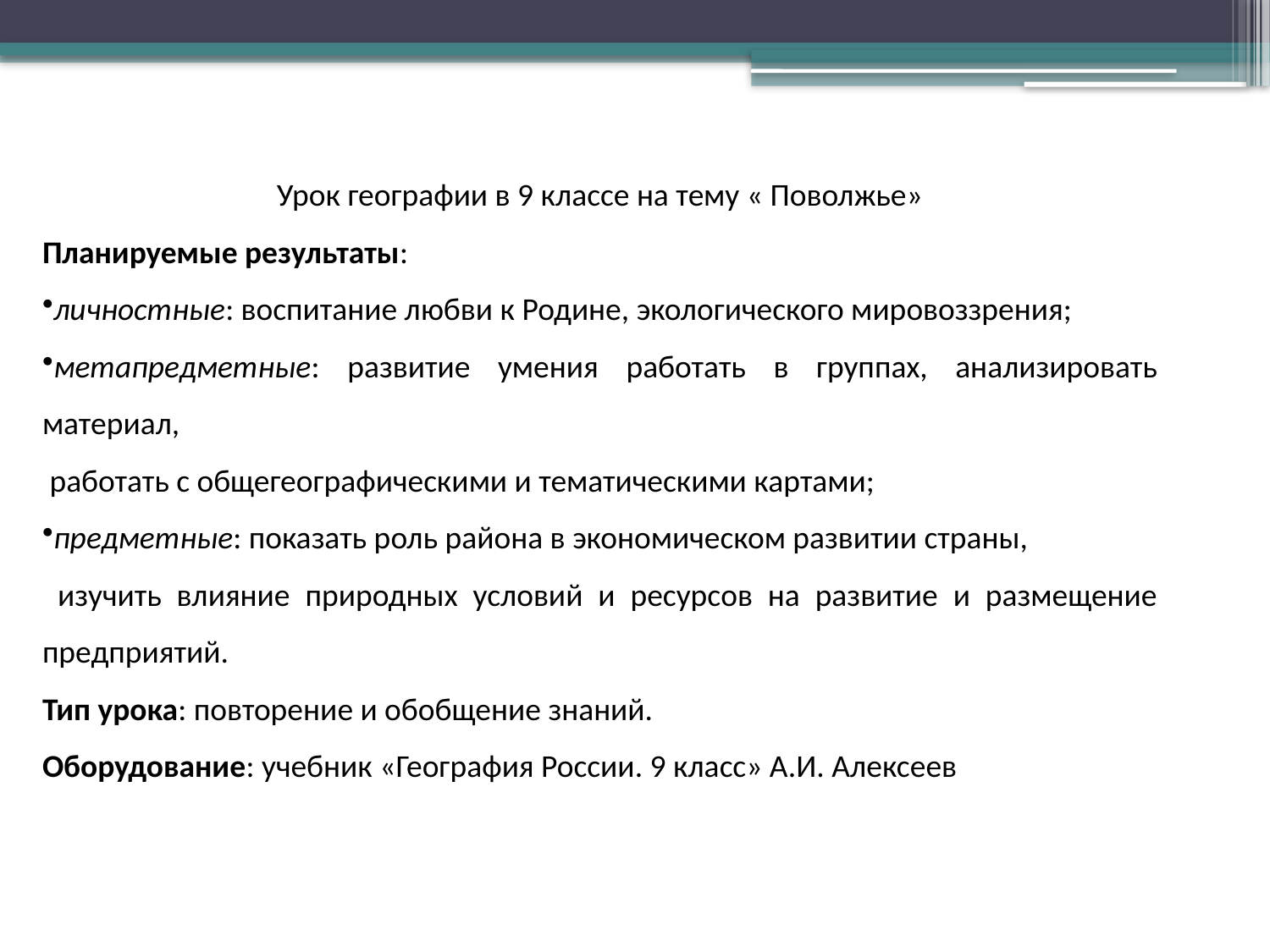

Урок географии в 9 классе на тему « Поволжье»
Планируемые результаты:
личностные: воспитание любви к Родине, экологического мировоззрения;
метапредметные: развитие умения работать в группах, анализировать материал,
 работать с общегеографическими и тематическими картами;
предметные: показать роль района в экономическом развитии страны,
 изучить влияние природных условий и ресурсов на развитие и размещение предприятий.
Тип урока: повторение и обобщение знаний.
Оборудование: учебник «География России. 9 класс» А.И. Алексеев